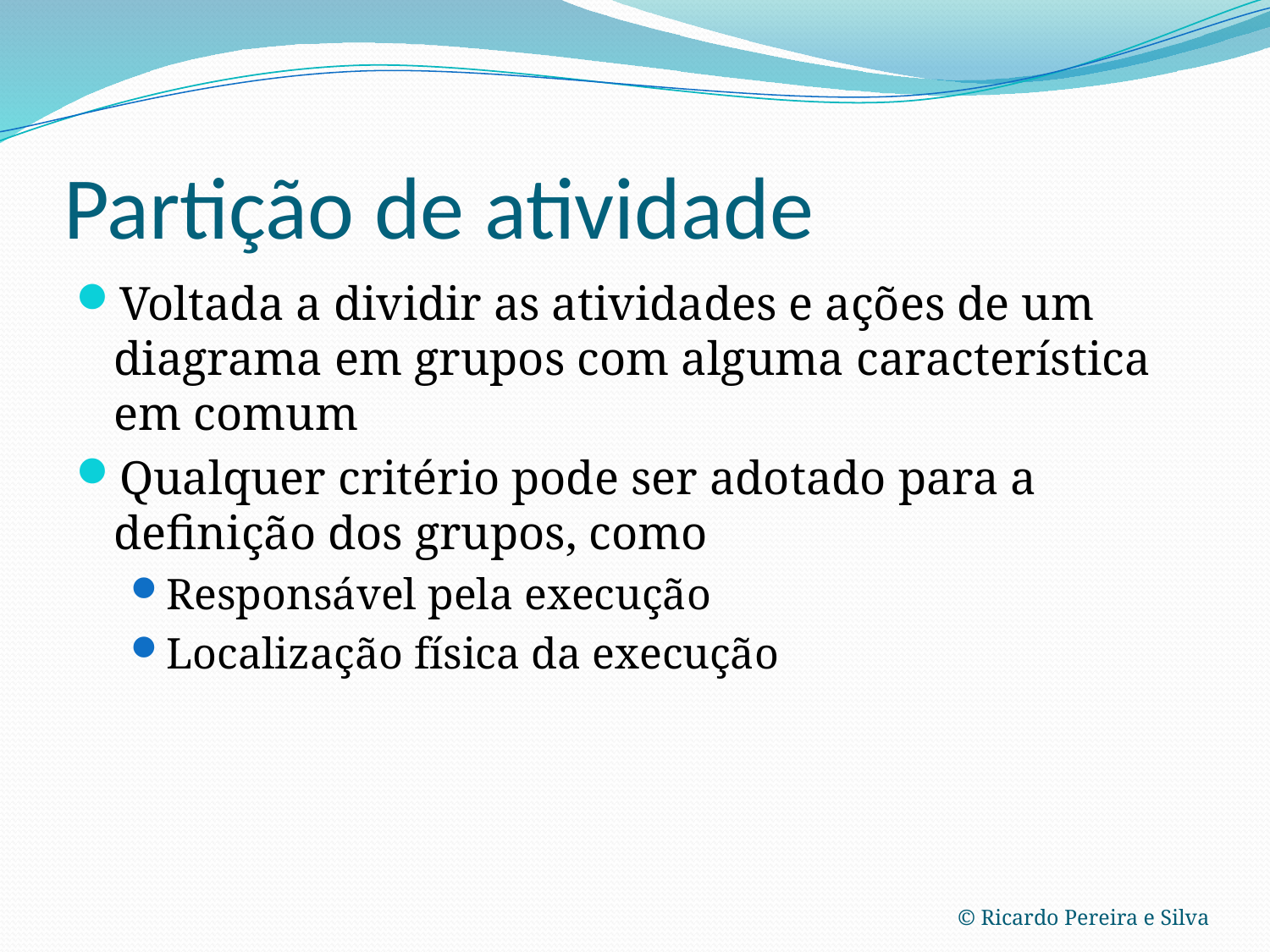

# Partição de atividade
Voltada a dividir as atividades e ações de um diagrama em grupos com alguma característica em comum
Qualquer critério pode ser adotado para a definição dos grupos, como
Responsável pela execução
Localização física da execução
© Ricardo Pereira e Silva